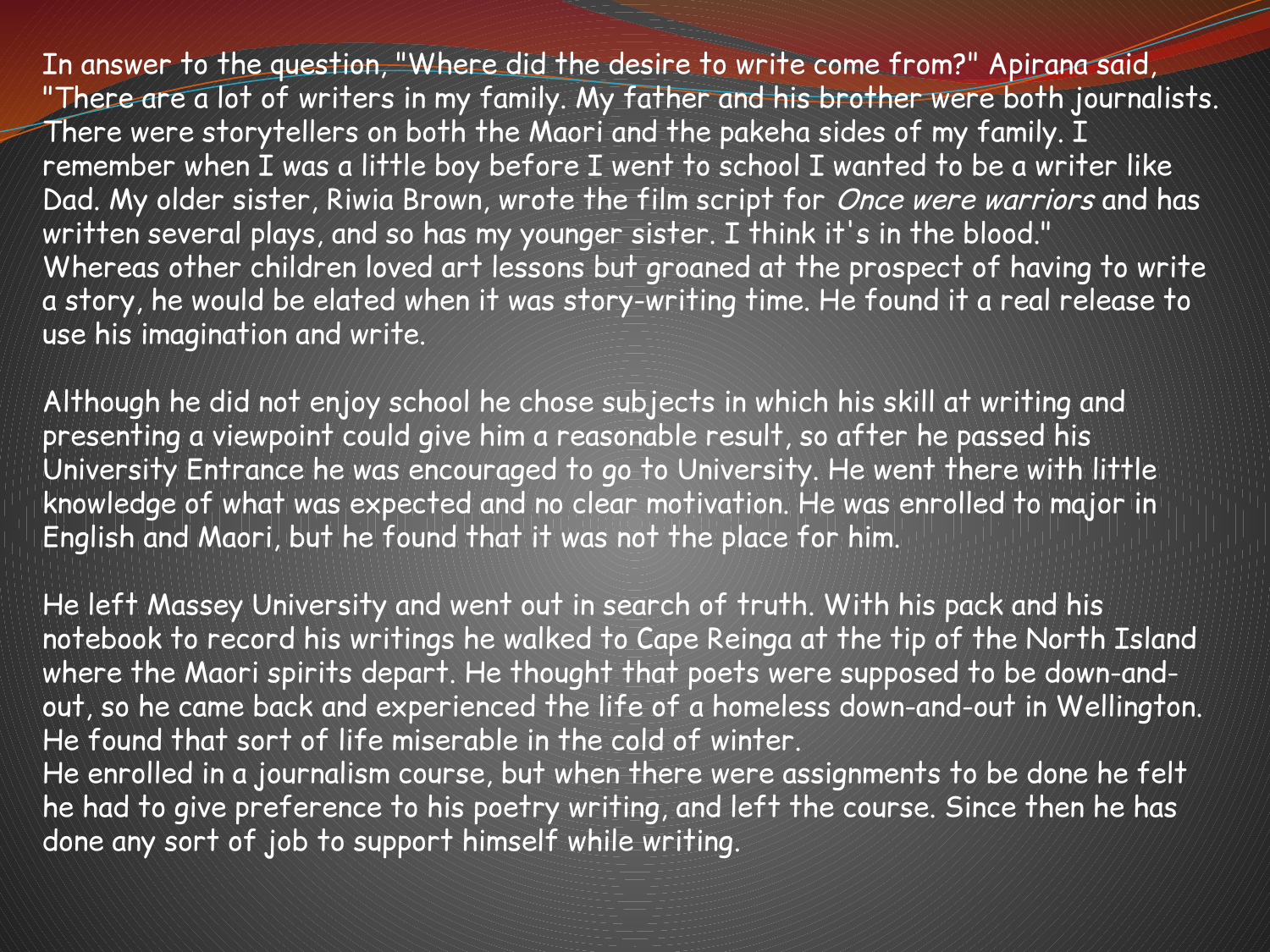

In answer to the question, "Where did the desire to write come from?" Apirana said, "There are a lot of writers in my family. My father and his brother were both journalists. There were storytellers on both the Maori and the pakeha sides of my family. I remember when I was a little boy before I went to school I wanted to be a writer like Dad. My older sister, Riwia Brown, wrote the film script for Once were warriors and has written several plays, and so has my younger sister. I think it's in the blood."
Whereas other children loved art lessons but groaned at the prospect of having to write a story, he would be elated when it was story-writing time. He found it a real release to use his imagination and write.
Although he did not enjoy school he chose subjects in which his skill at writing and presenting a viewpoint could give him a reasonable result, so after he passed his University Entrance he was encouraged to go to University. He went there with little knowledge of what was expected and no clear motivation. He was enrolled to major in English and Maori, but he found that it was not the place for him.

He left Massey University and went out in search of truth. With his pack and his notebook to record his writings he walked to Cape Reinga at the tip of the North Island where the Maori spirits depart. He thought that poets were supposed to be down-and-out, so he came back and experienced the life of a homeless down-and-out in Wellington. He found that sort of life miserable in the cold of winter.
He enrolled in a journalism course, but when there were assignments to be done he felt he had to give preference to his poetry writing, and left the course. Since then he has done any sort of job to support himself while writing.